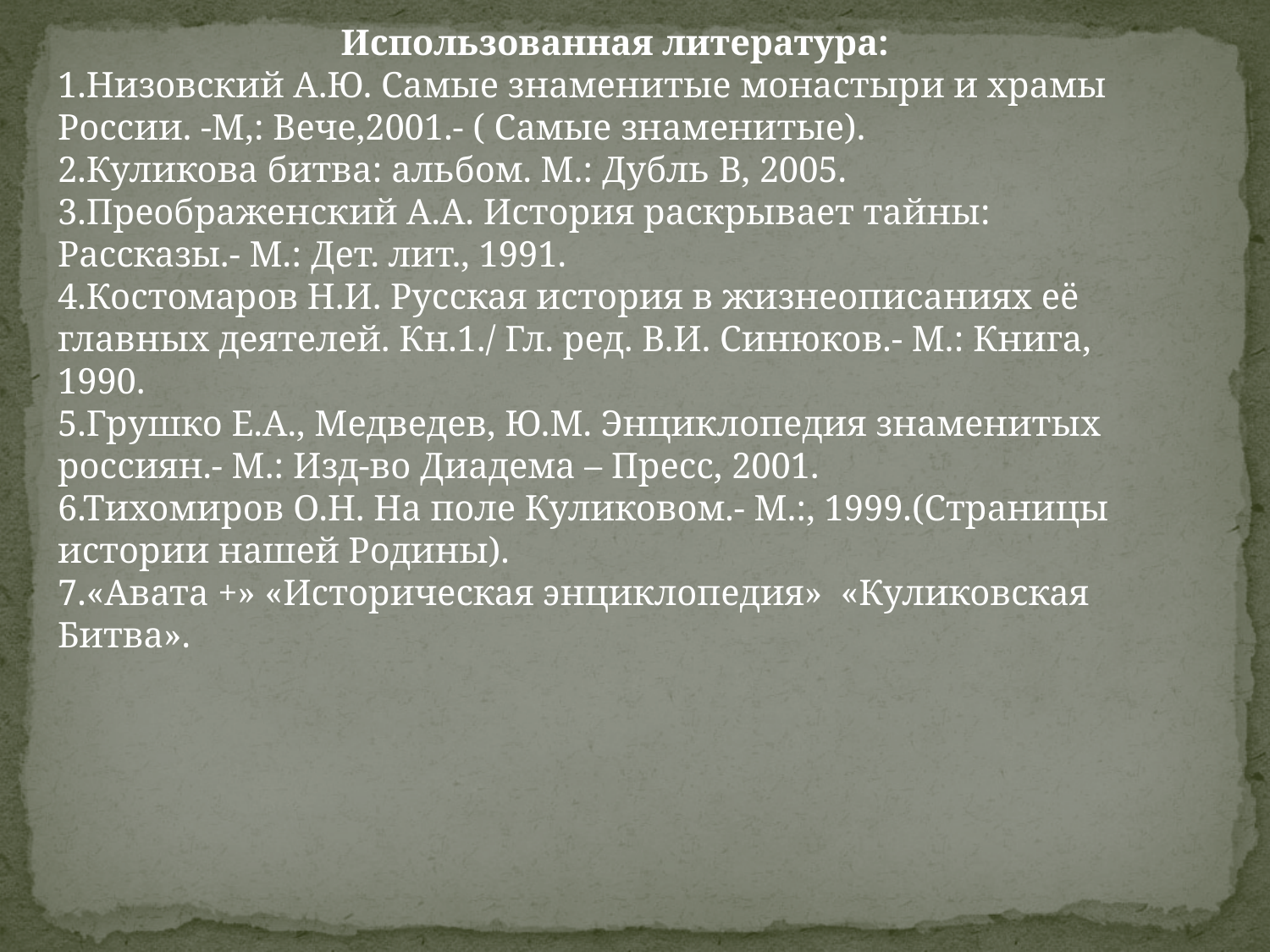

Использованная литература:
1.Низовский А.Ю. Самые знаменитые монастыри и храмы России. -М,: Вече,2001.- ( Самые знаменитые).
2.Куликова битва: альбом. М.: Дубль В, 2005.
3.Преображенский А.А. История раскрывает тайны: Рассказы.- М.: Дет. лит., 1991.
4.Костомаров Н.И. Русская история в жизнеописаниях её главных деятелей. Кн.1./ Гл. ред. В.И. Синюков.- М.: Книга, 1990.
5.Грушко Е.А., Медведев, Ю.М. Энциклопедия знаменитых россиян.- М.: Изд-во Диадема – Пресс, 2001.
6.Тихомиров О.Н. На поле Куликовом.- М.:, 1999.(Страницы истории нашей Родины).
7.«Авата +» «Историческая энциклопедия»  «Куликовская Битва».